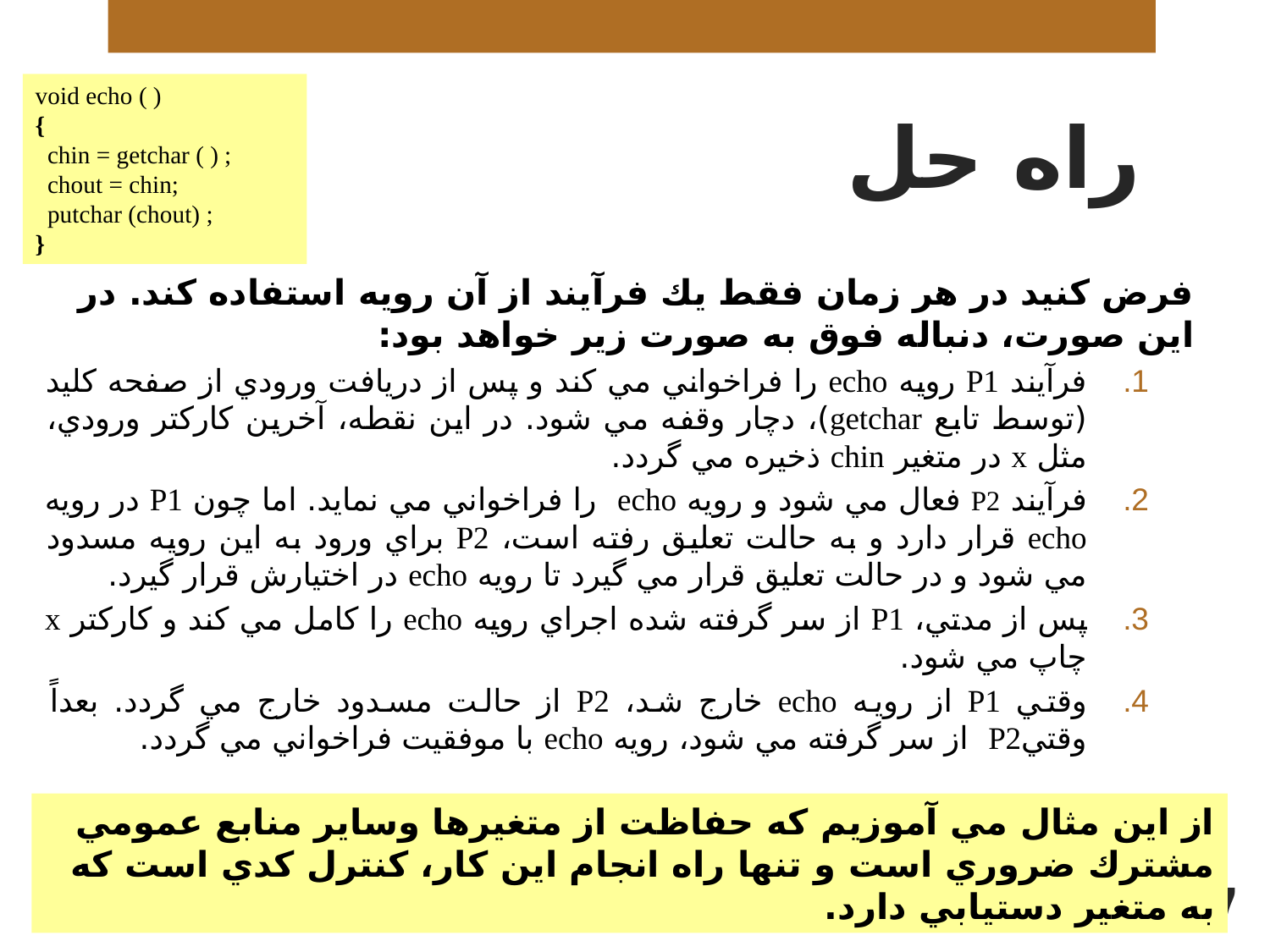

# راه حل
void echo ( )
{
  chin = getchar ( ) ;
  chout = chin;
  putchar (chout) ;
}
فرض كنيد در هر زمان فقط يك فرآيند از آن رويه استفاده كند. در اين صورت، دنباله فوق به صورت زير خواهد بود:
فرآيند P1 رويه echo را فراخواني مي كند و پس از دريافت ورودي از صفحه كليد (توسط تابع getchar)، دچار وقفه مي شود. در اين نقطه، آخرين كاركتر ورودي، مثل x در متغير chin ذخيره مي گردد.
فرآيند P2 فعال مي شود و رويه echo  را فراخواني مي نمايد. اما چون P1 در رويه echo قرار دارد و به حالت تعليق رفته است، P2 براي ورود به اين رويه مسدود مي شود و در حالت تعليق قرار مي گيرد تا رويه echo در اختيارش قرار گيرد.
پس از مدتي، P1 از سر گرفته شده اجراي رويه echo را كامل مي كند و كاركتر x چاپ مي شود.
وقتي P1 از رويه echo خارج شد، P2 از حالت مسدود خارج مي گردد. بعداً وقتيP2  از سر گرفته مي شود، رويه echo با موفقيت فراخواني مي گردد.
از اين مثال مي آموزيم كه حفاظت از متغيرها وساير منابع عمومي مشترك ضروري است و تنها راه انجام اين كار، كنترل كدي است كه به متغير دستيابي دارد.
7